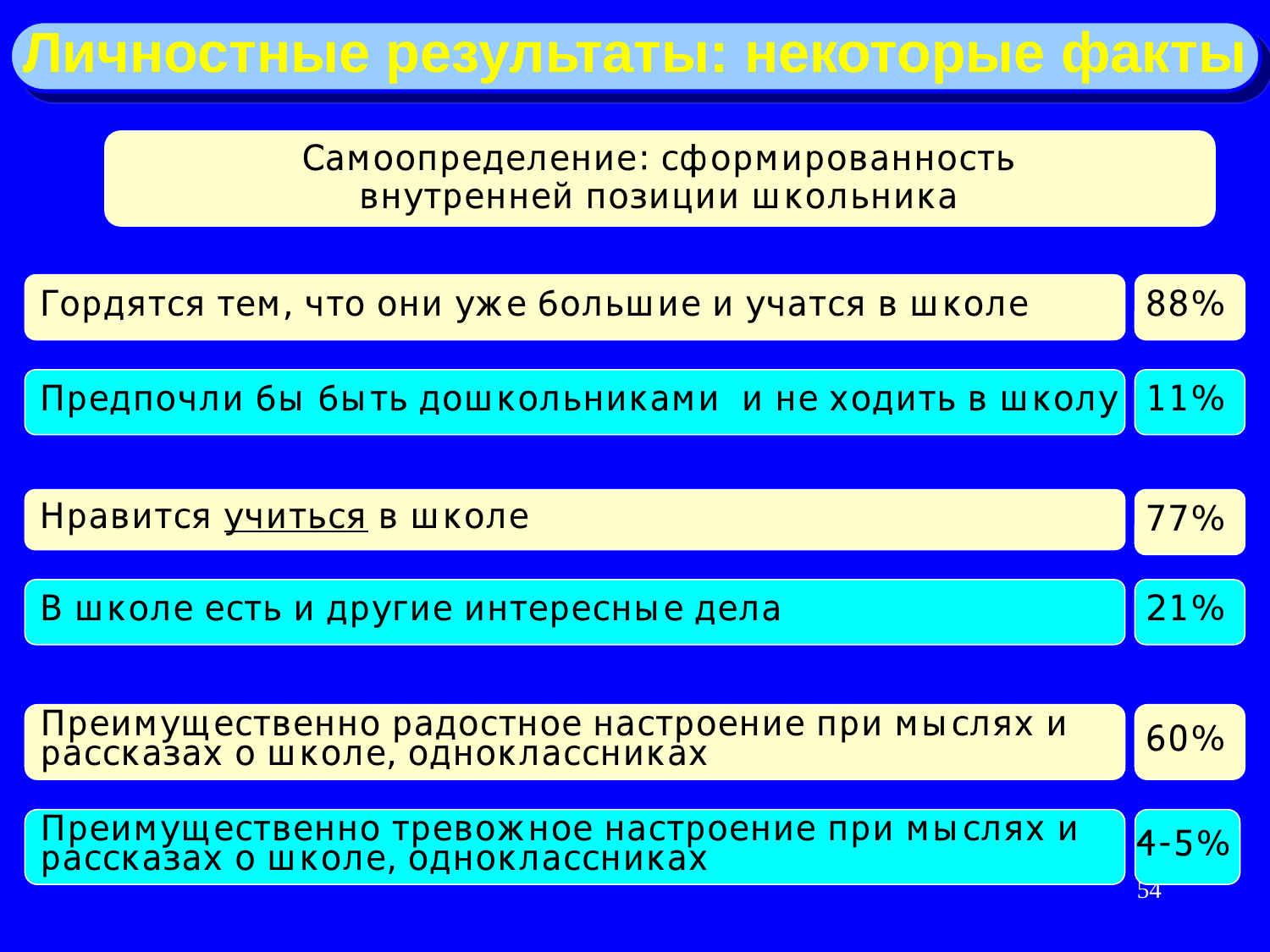

Личностные результаты: некоторые факты
Самоопределение: сформированность
внутренней позиции школьника
Гордятся тем, что они уже большие и учатся в школе
88%
Предпочли бы быть дошкольниками  и не ходить в школу
11%
Нравится учиться в школе
77%
В школе есть и другие интересные дела
21%
Преимущественно радостное настроение при мыслях и
рассказах о школе, одноклассниках
60%
Преимущественно тревожное настроение при мыслях и
рассказах о школе, одноклассниках
4-5%
54